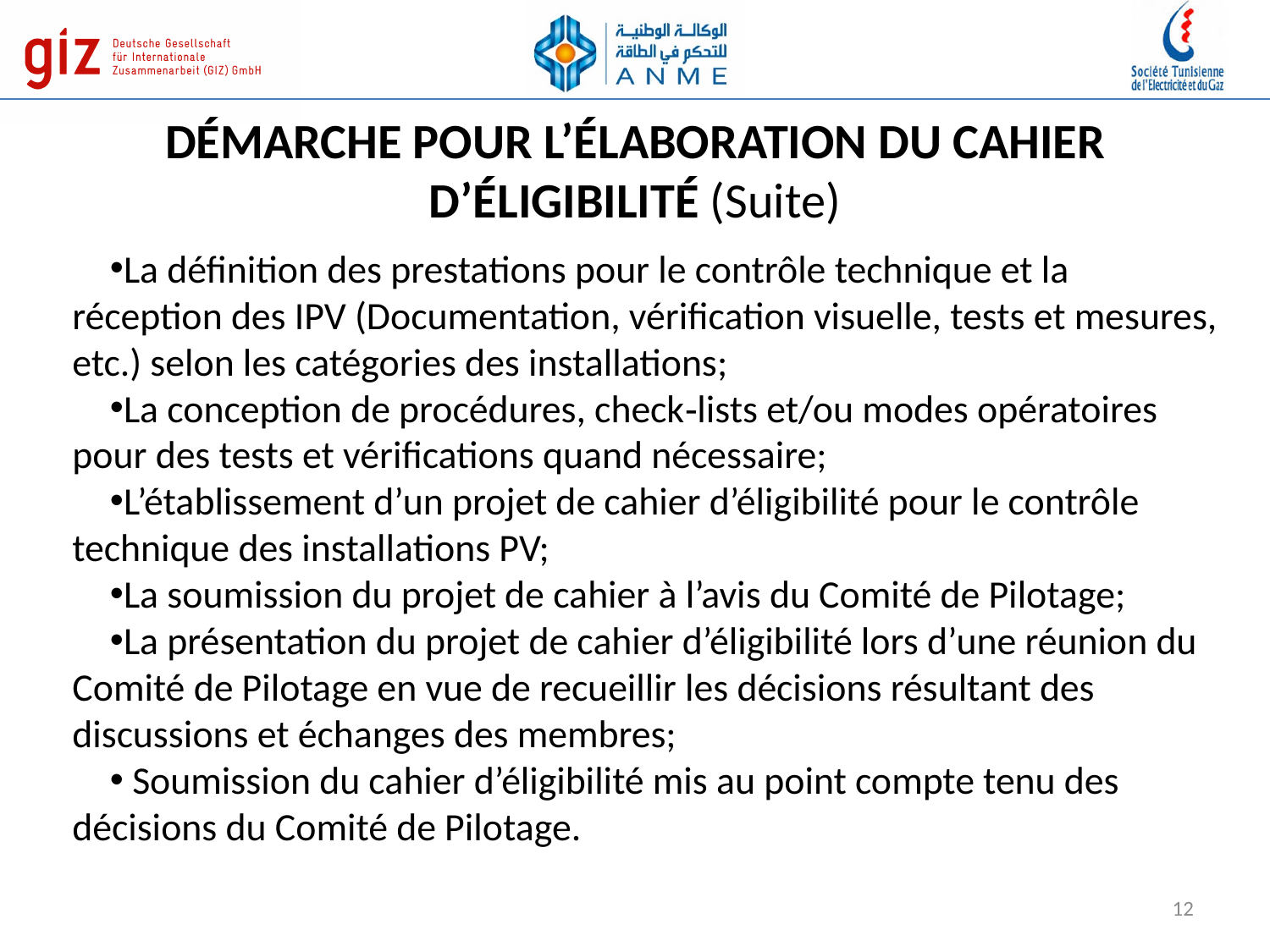

DÉMARCHE POUR L’ÉLABORATION DU CAHIER D’ÉLIGIBILITÉ (Suite)
La définition des prestations pour le contrôle technique et la réception des IPV (Documentation, vérification visuelle, tests et mesures, etc.) selon les catégories des installations;
La conception de procédures, check‐lists et/ou modes opératoires pour des tests et vérifications quand nécessaire;
L’établissement d’un projet de cahier d’éligibilité pour le contrôle technique des installations PV;
La soumission du projet de cahier à l’avis du Comité de Pilotage;
La présentation du projet de cahier d’éligibilité lors d’une réunion du Comité de Pilotage en vue de recueillir les décisions résultant des discussions et échanges des membres;
 Soumission du cahier d’éligibilité mis au point compte tenu des décisions du Comité de Pilotage.

12